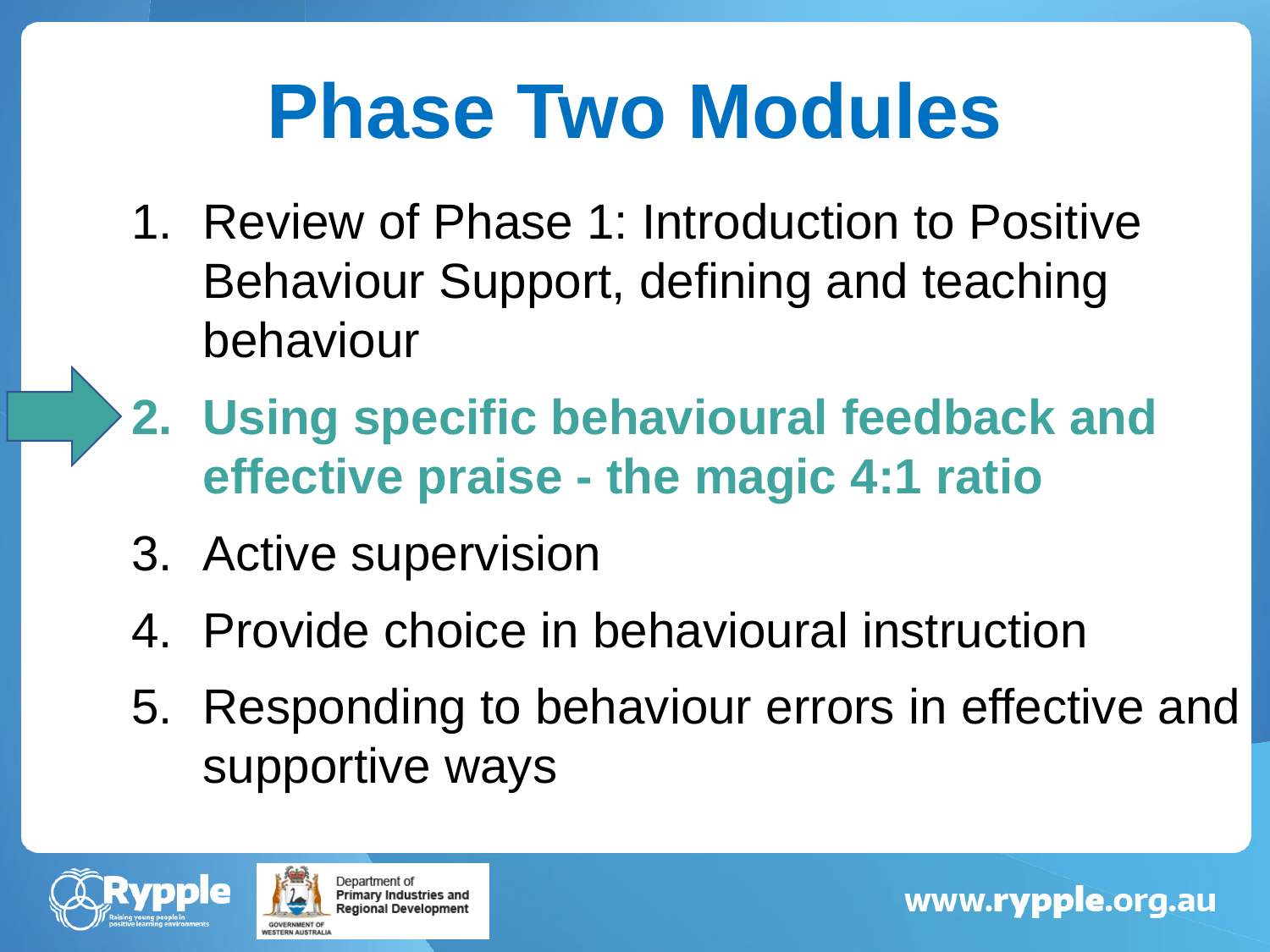

# Phase Two Modules
Review of Phase 1: Introduction to Positive Behaviour Support, defining and teaching behaviour
Using specific behavioural feedback and effective praise - the magic 4:1 ratio
Active supervision
Provide choice in behavioural instruction
Responding to behaviour errors in effective and supportive ways